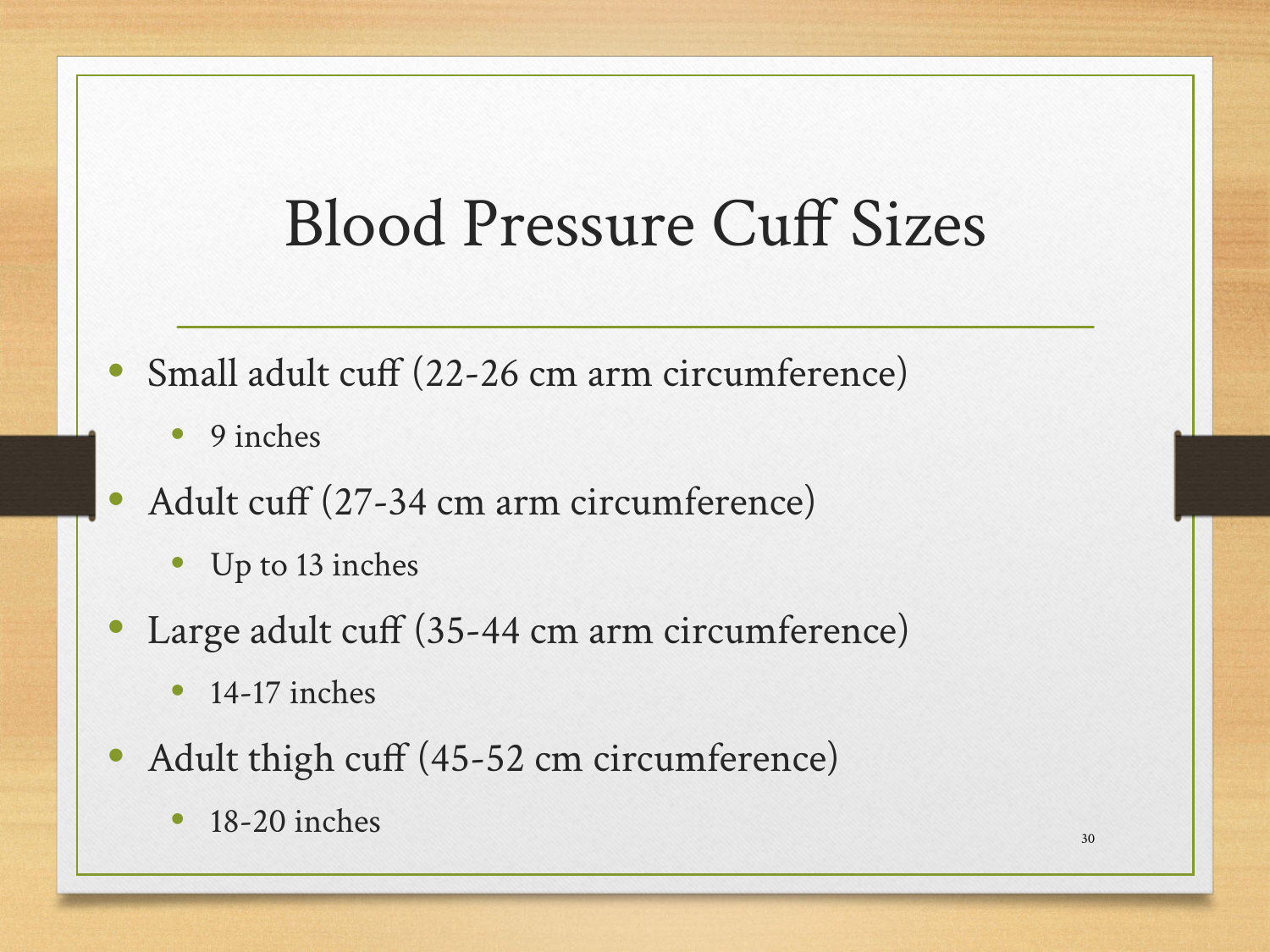

# Blood Pressure Cuff Sizes
Small adult cuff (22-26 cm arm circumference)
9 inches
Adult cuff (27-34 cm arm circumference)
Up to 13 inches
Large adult cuff (35-44 cm arm circumference)
14-17 inches
Adult thigh cuff (45-52 cm circumference)
18-20 inches
 30